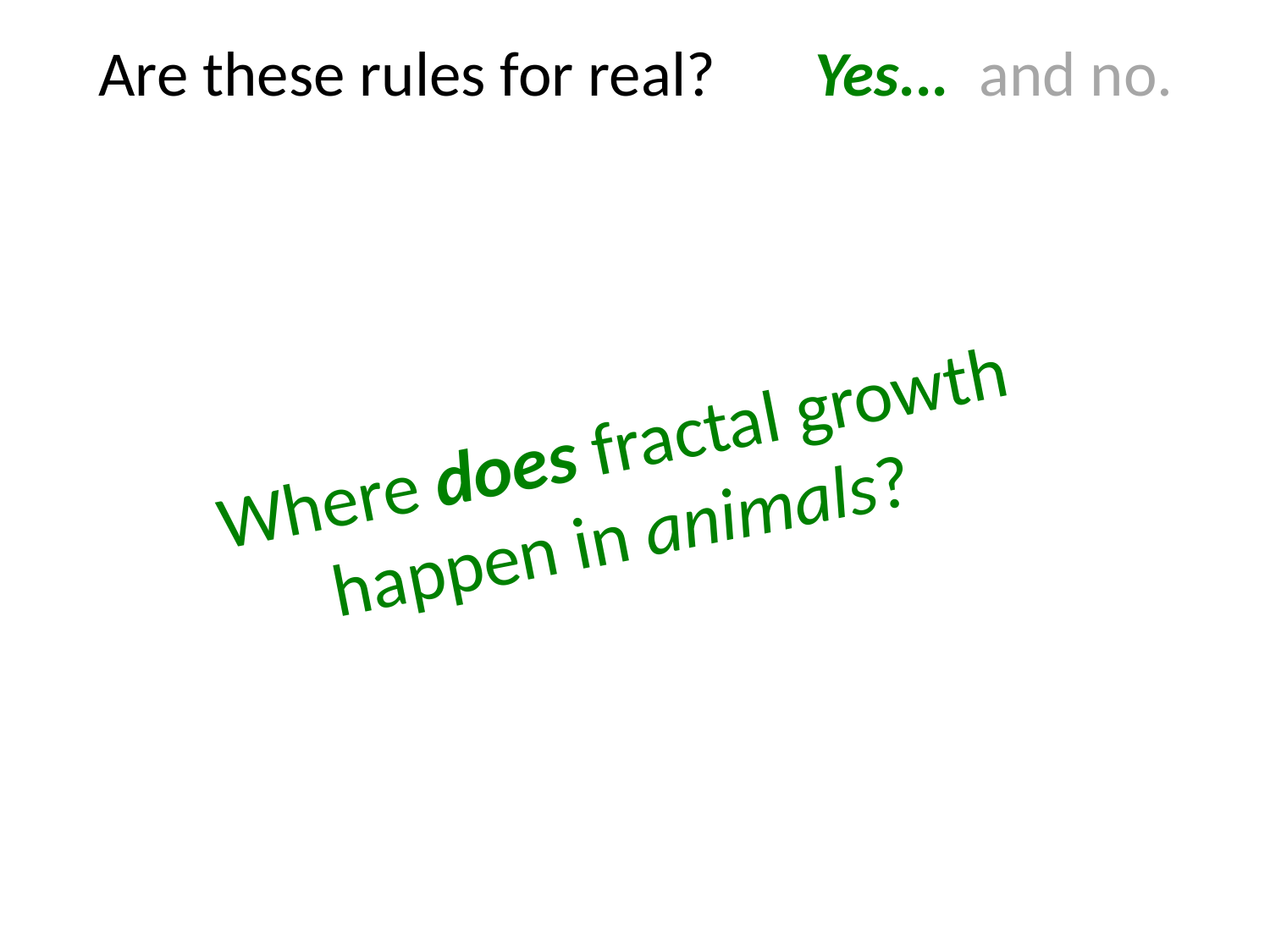

Are these rules for real?
Yes...  and no.
Where does fractal growth happen in animals?